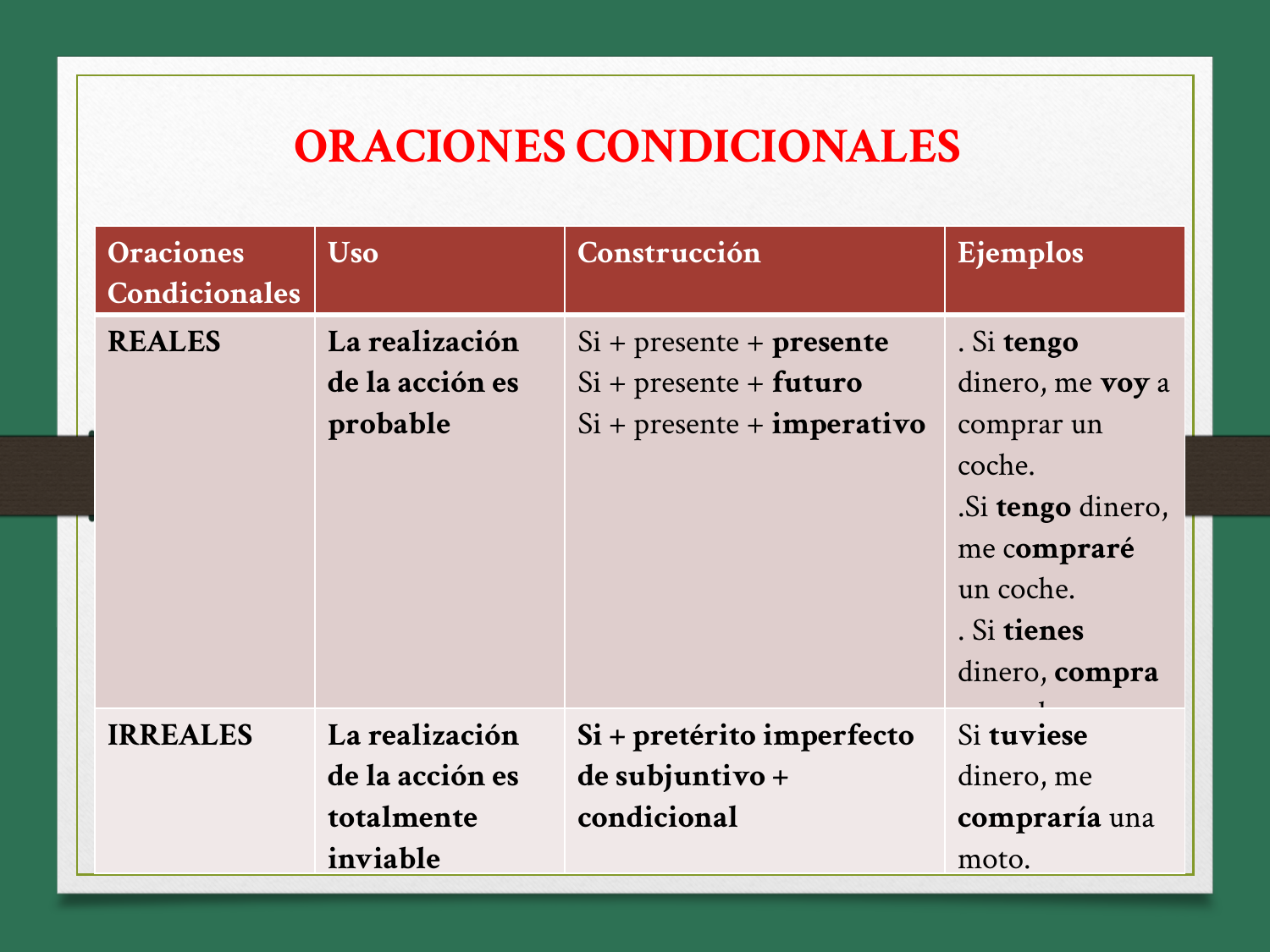

ORACIONES CONDICIONALES

| Oraciones Condicionales | Uso | Construcción | Ejemplos |
| --- | --- | --- | --- |
| REALES | La realización de la acción es probable | Si + presente + presente Si + presente + futuro Si + presente + imperativo | . Si tengo dinero, me voy a comprar un coche. .Si tengo dinero, me compraré un coche. . Si tienes dinero, compra un coche. |
| IRREALES | La realización de la acción es totalmente inviable | Si + pretérito imperfecto de subjuntivo + condicional | Si tuviese dinero, me compraría una moto. |